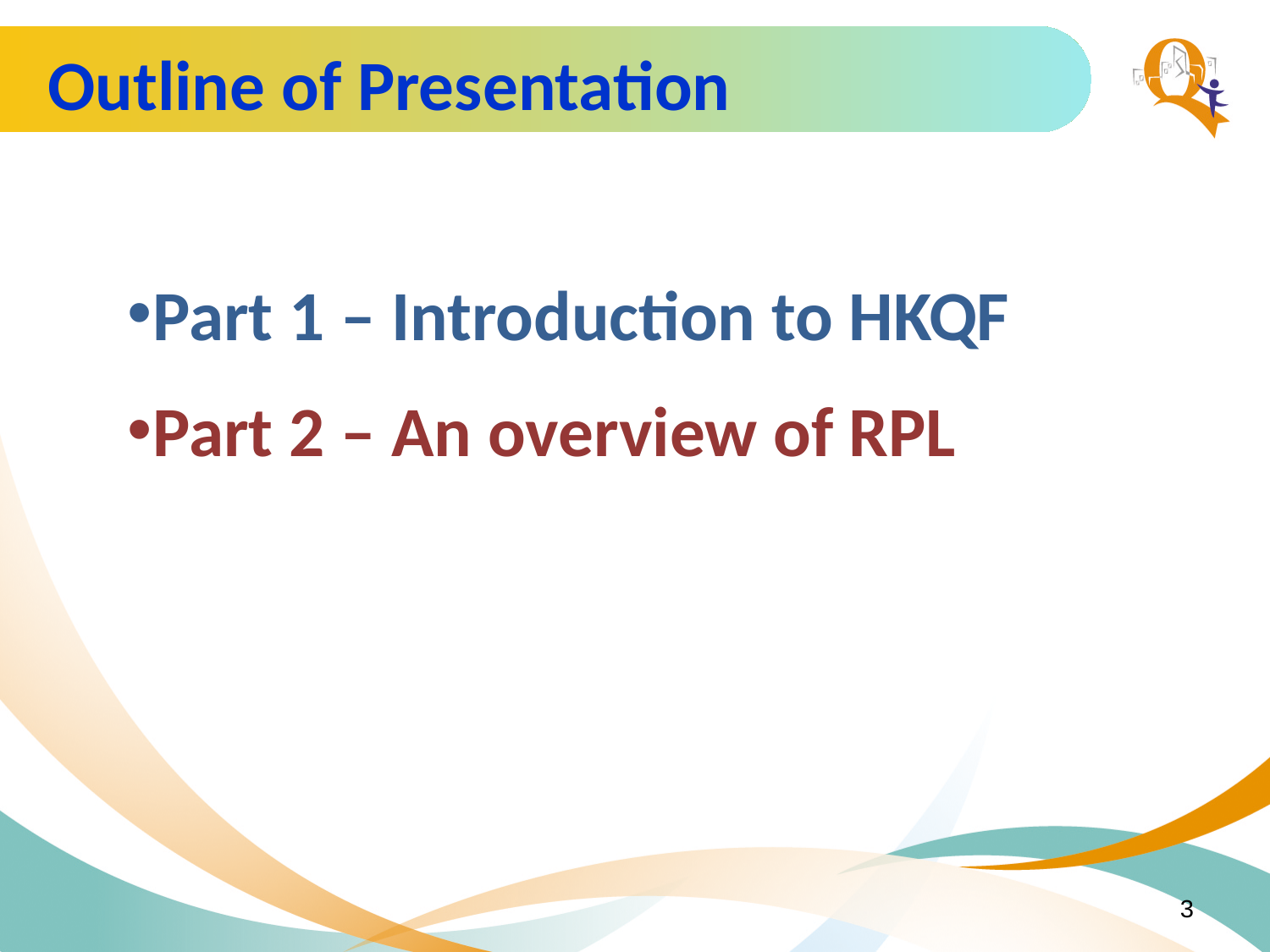

# Outline of Presentation
Part 1 – Introduction to HKQF
Part 2 – An overview of RPL
3